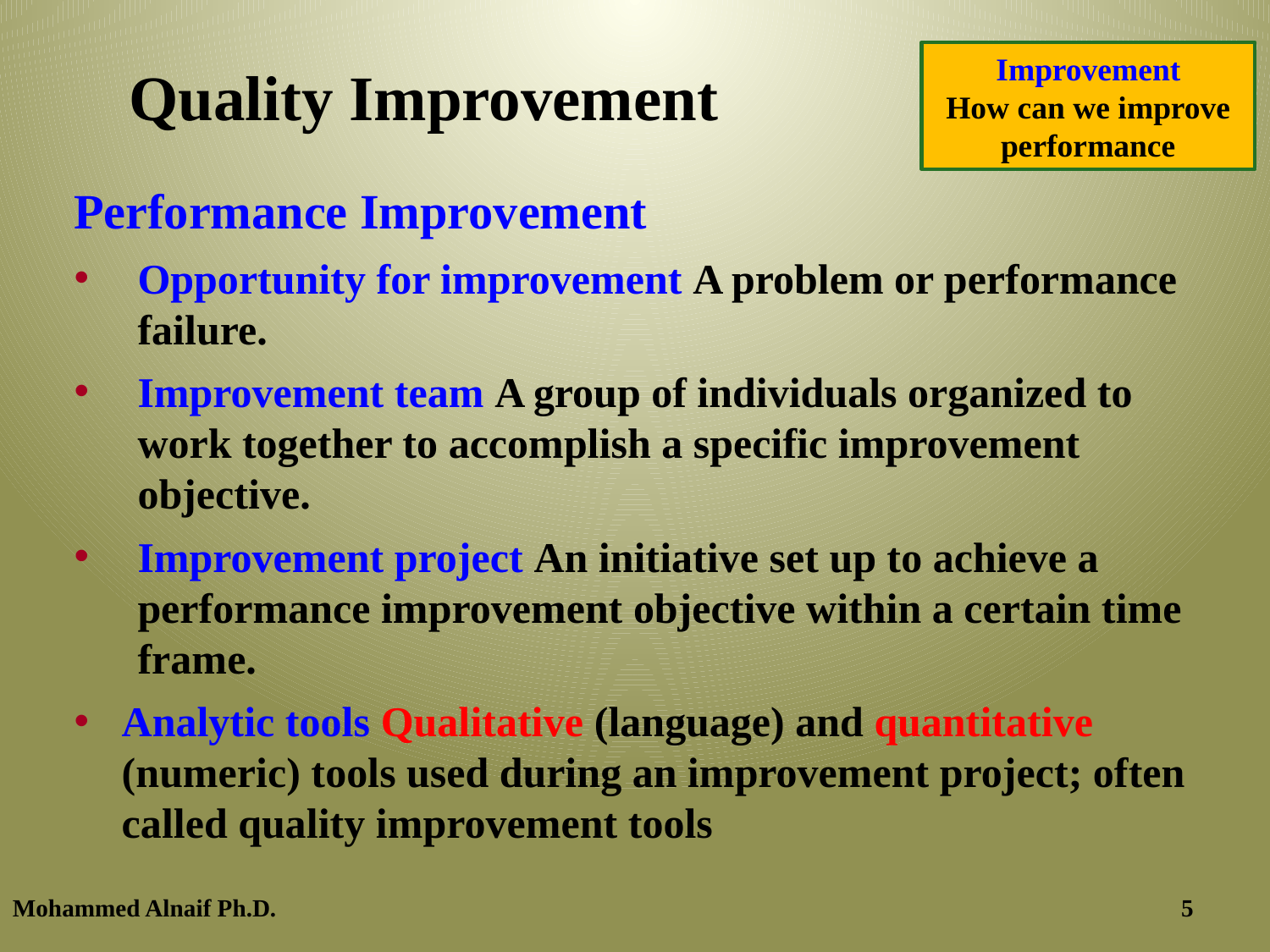

# Quality Improvement
Improvement
How can we improve performance
Performance Improvement
Opportunity for improvement A problem or performance failure.
Improvement team A group of individuals organized to work together to accomplish a specific improvement objective.
Improvement project An initiative set up to achieve a performance improvement objective within a certain time frame.
Analytic tools Qualitative (language) and quantitative (numeric) tools used during an improvement project; often called quality improvement tools
Mohammed Alnaif Ph.D.
5